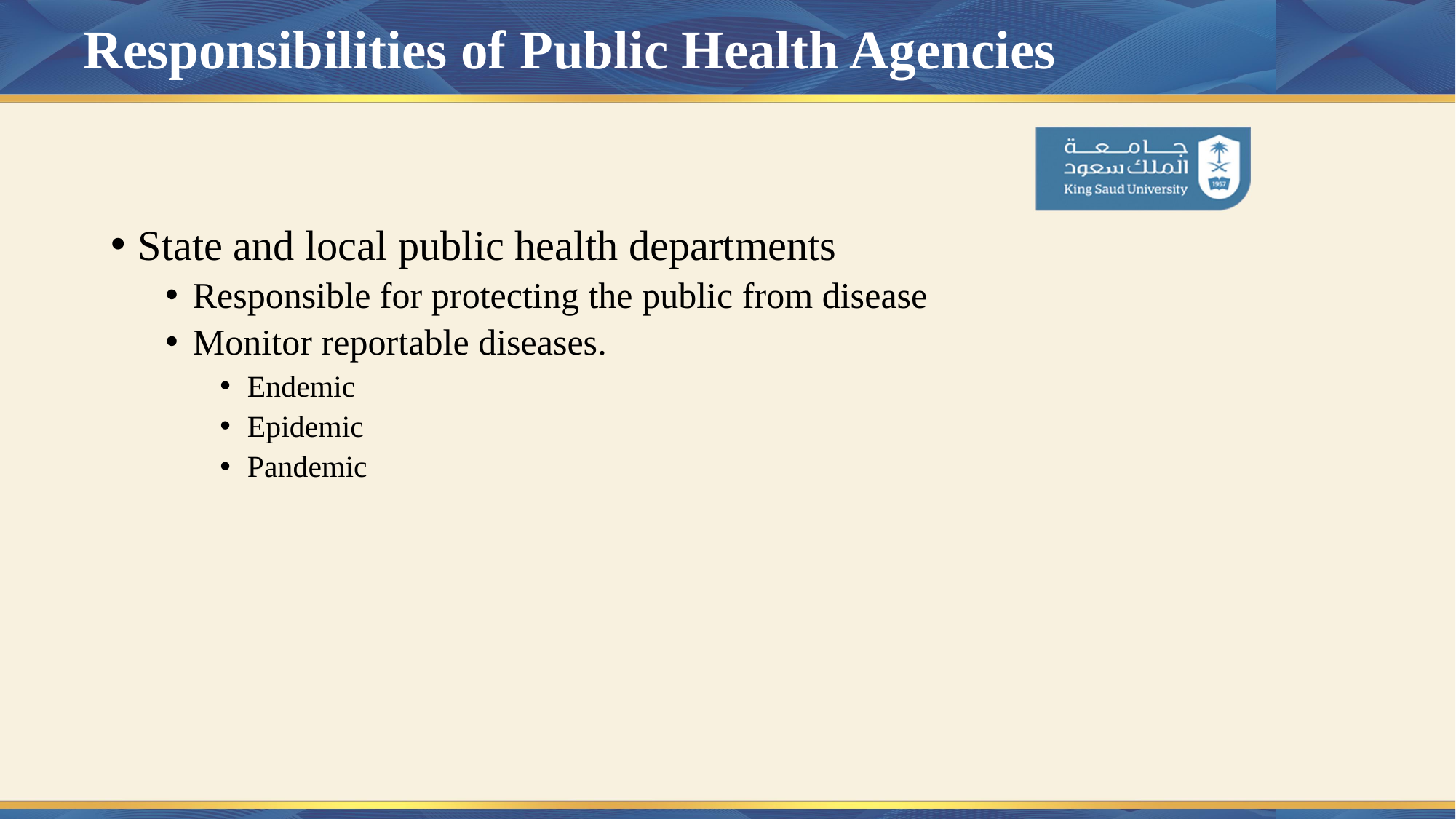

# Responsibilities of Public Health Agencies
State and local public health departments
Responsible for protecting the public from disease
Monitor reportable diseases.
Endemic
Epidemic
Pandemic